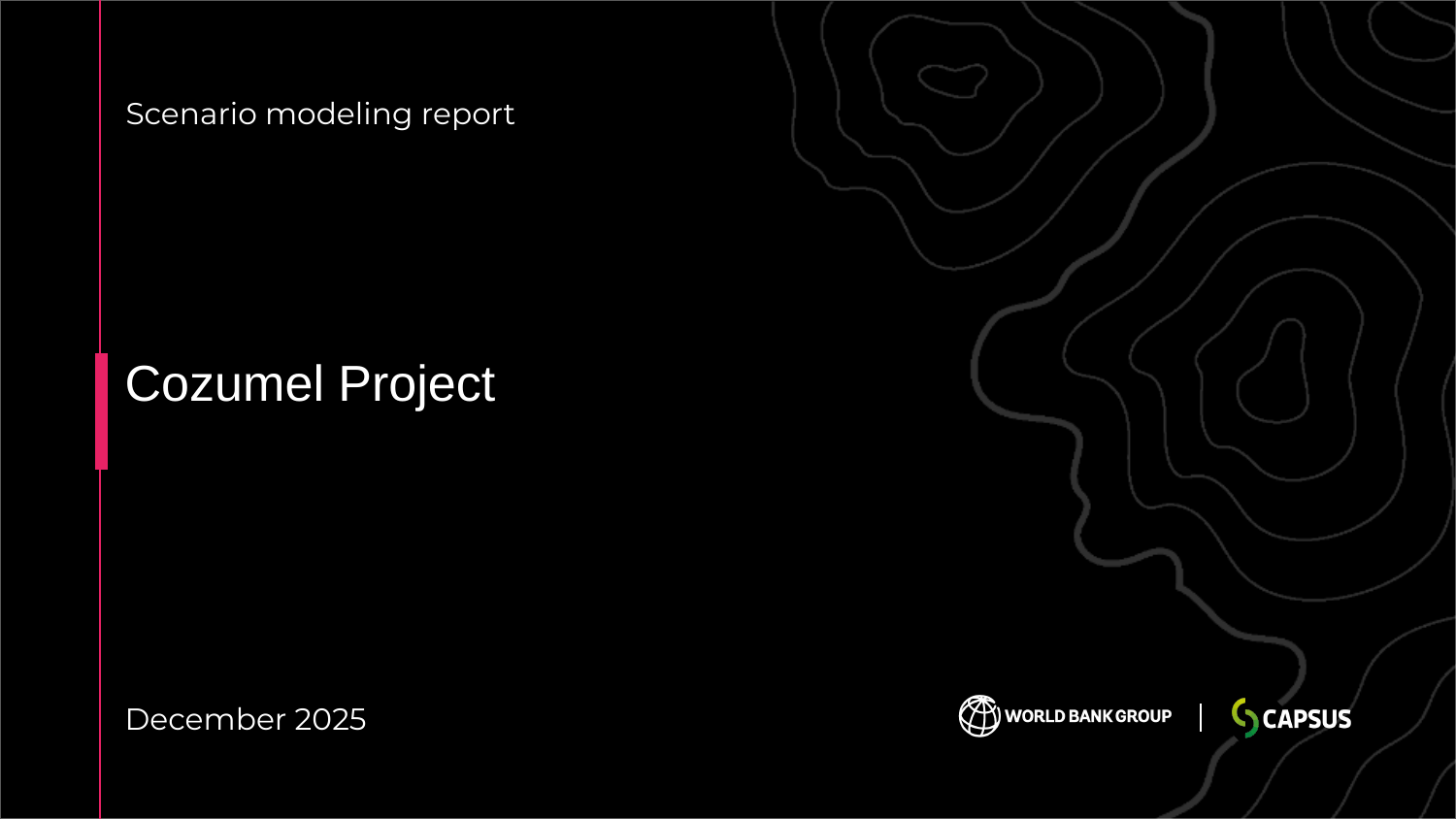

Scenario modeling report
Cozumel Project
December 2025